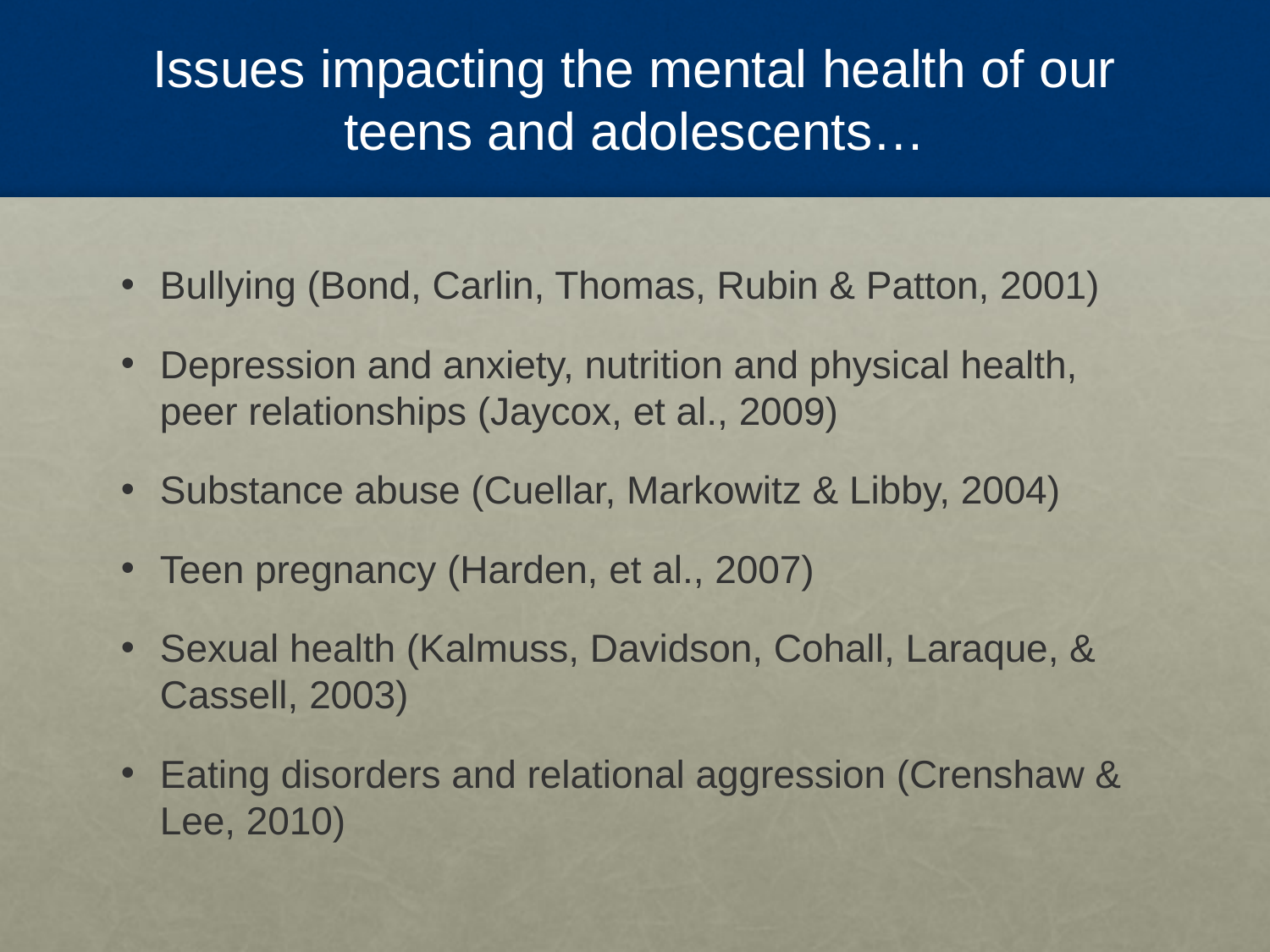

# Issues impacting the mental health of our teens and adolescents…
Bullying (Bond, Carlin, Thomas, Rubin & Patton, 2001)
Depression and anxiety, nutrition and physical health, peer relationships (Jaycox, et al., 2009)
Substance abuse (Cuellar, Markowitz & Libby, 2004)
Teen pregnancy (Harden, et al., 2007)
Sexual health (Kalmuss, Davidson, Cohall, Laraque, & Cassell, 2003)
Eating disorders and relational aggression (Crenshaw & Lee, 2010)